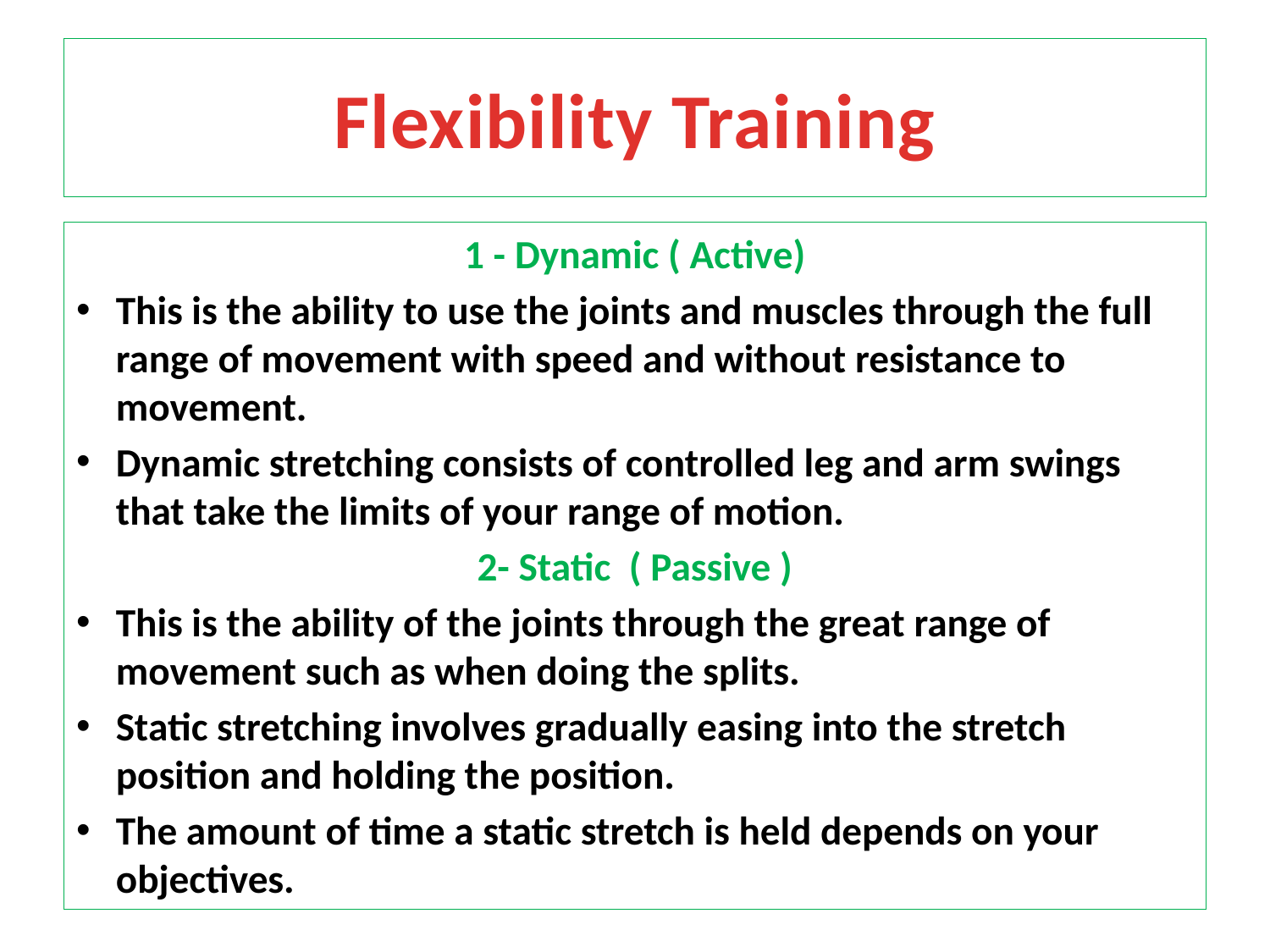

# Flexibility Training
1 - Dynamic ( Active)
This is the ability to use the joints and muscles through the full range of movement with speed and without resistance to movement.
Dynamic stretching consists of controlled leg and arm swings that take the limits of your range of motion.
2- Static  ( Passive )
This is the ability of the joints through the great range of movement such as when doing the splits.
Static stretching involves gradually easing into the stretch position and holding the position.
The amount of time a static stretch is held depends on your objectives.